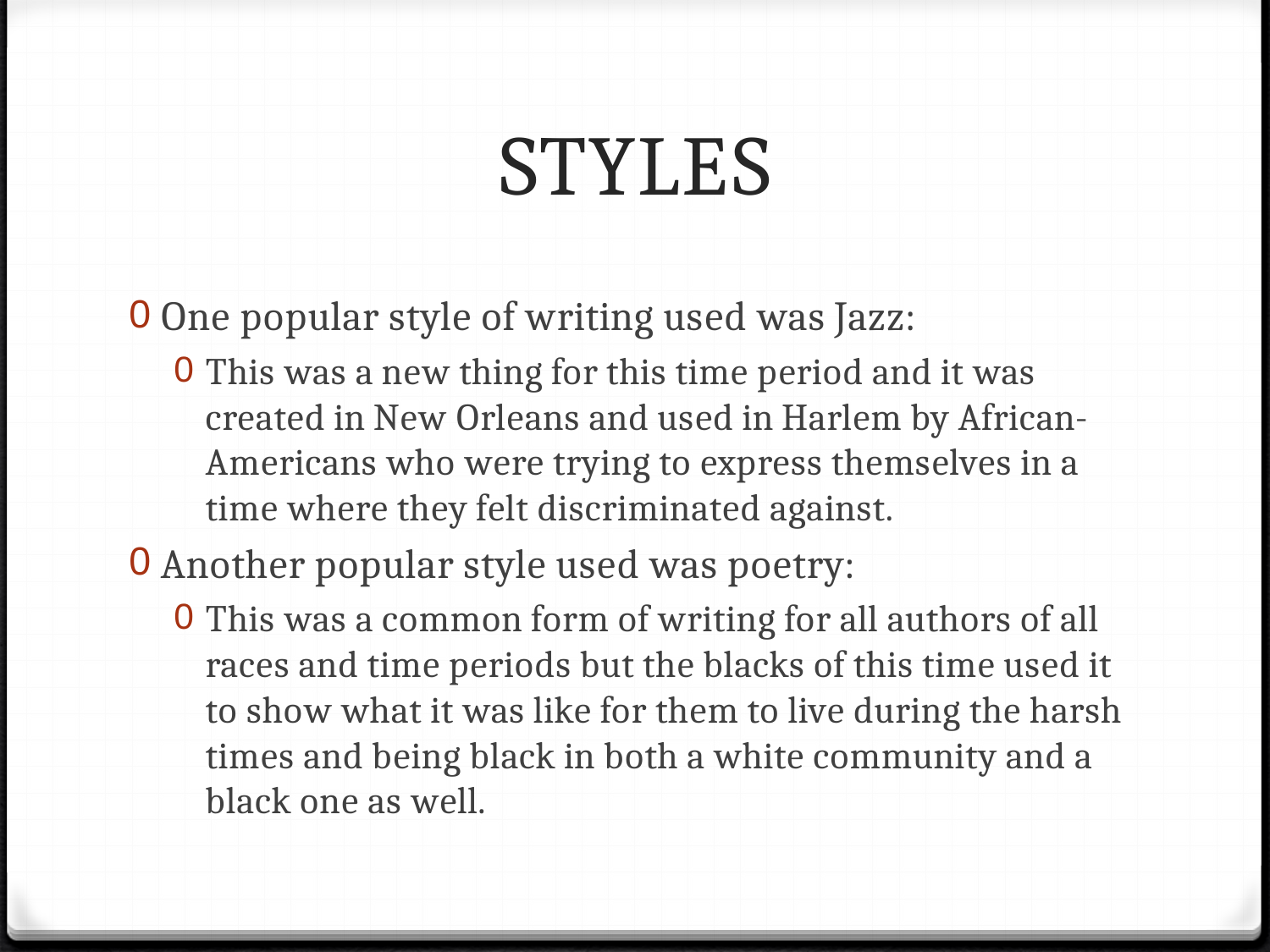

# STYLES
One popular style of writing used was Jazz:
This was a new thing for this time period and it was created in New Orleans and used in Harlem by African- Americans who were trying to express themselves in a time where they felt discriminated against.
Another popular style used was poetry:
This was a common form of writing for all authors of all races and time periods but the blacks of this time used it to show what it was like for them to live during the harsh times and being black in both a white community and a black one as well.